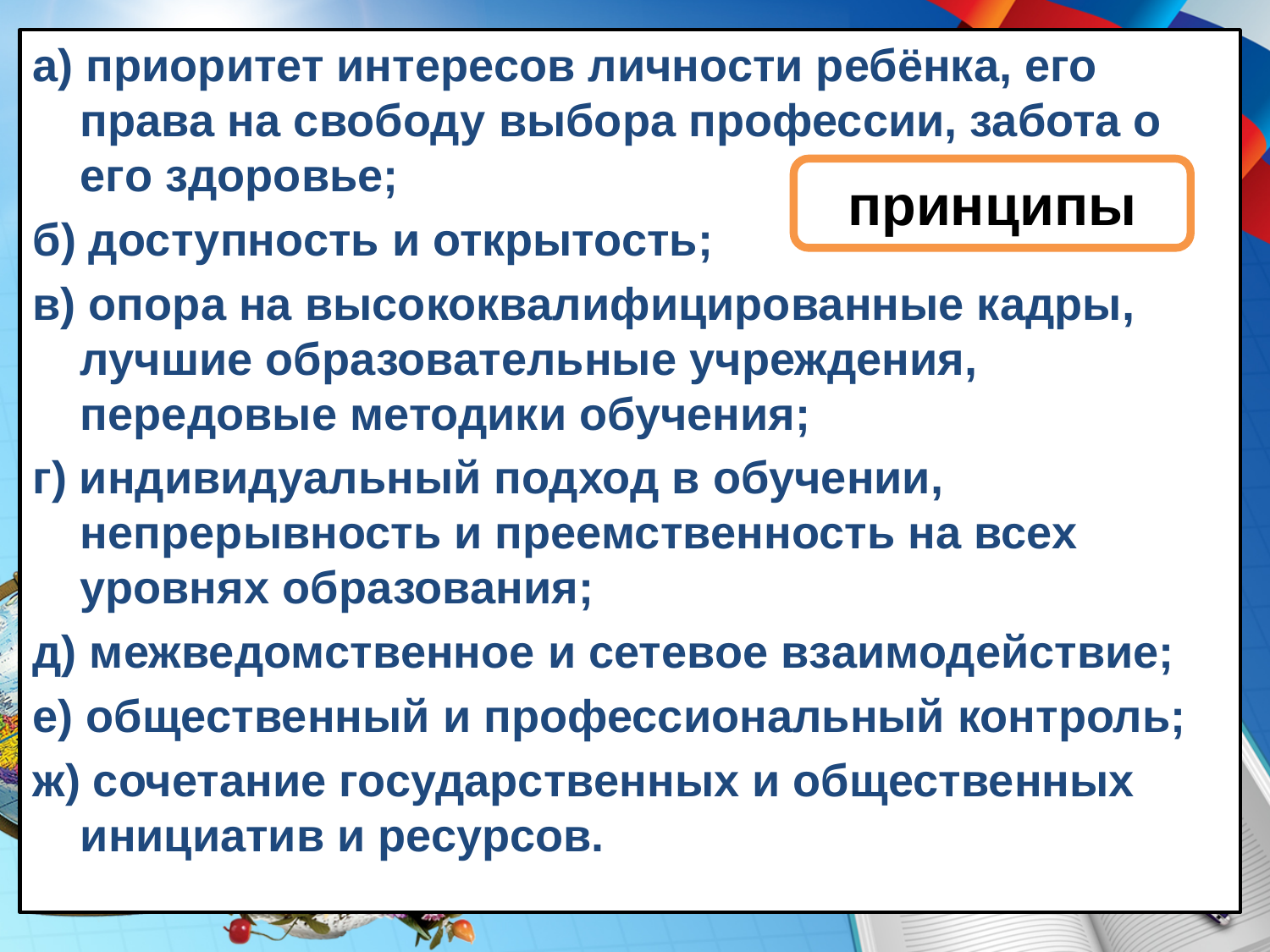

а) приоритет интересов личности ребёнка, его права на свободу выбора профессии, забота о его здоровье;
б) доступность и открытость;
в) опора на высококвалифицированные кадры, лучшие образовательные учреждения, передовые методики обучения;
г) индивидуальный подход в обучении, непрерывность и преемственность на всех уровнях образования;
д) межведомственное и сетевое взаимодействие;
е) общественный и профессиональный контроль;
ж) сочетание государственных и общественных инициатив и ресурсов.
принципы